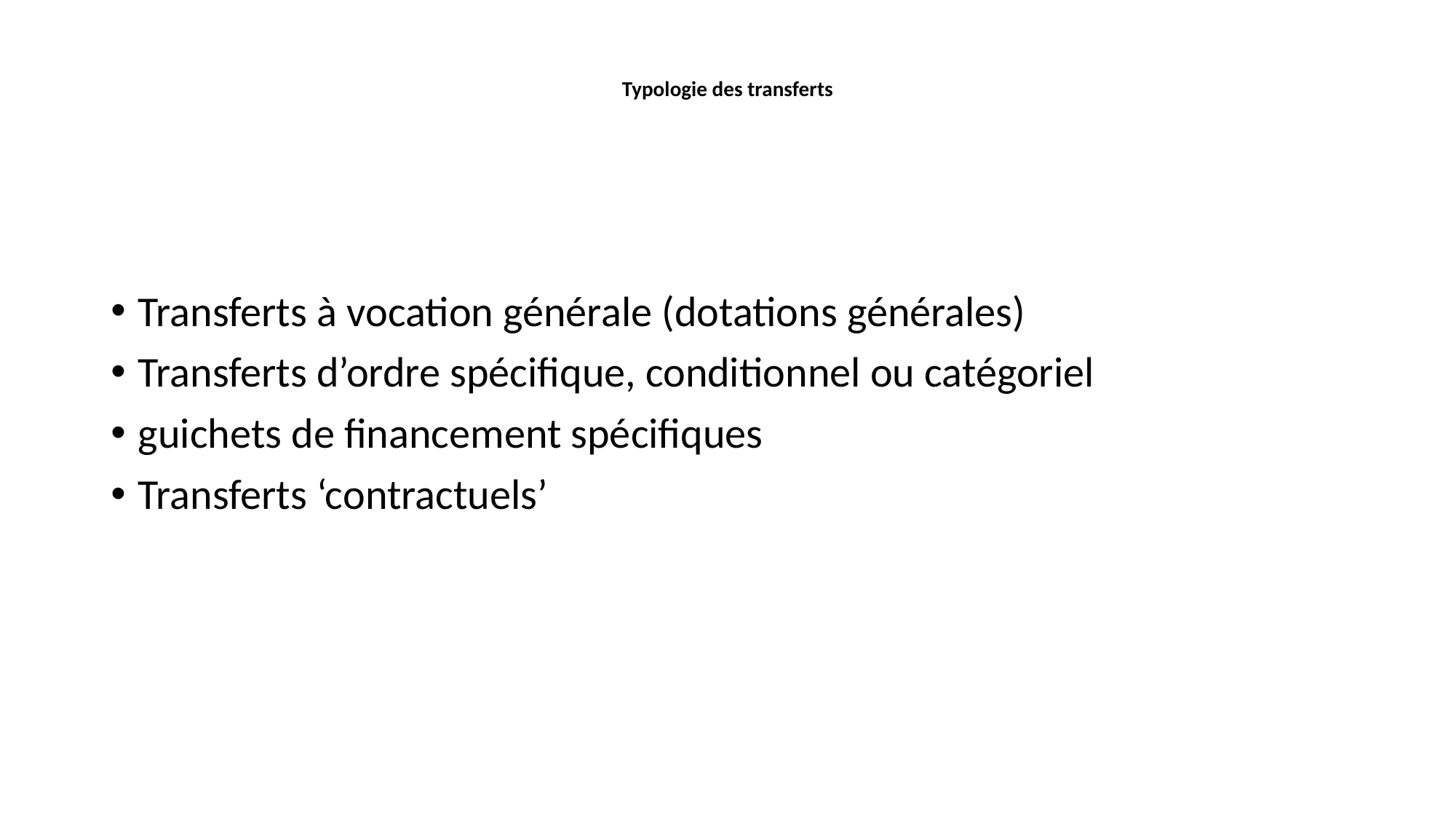

# Typologie des transferts

Transferts à vocation générale (dotations générales)
Transferts d’ordre spécifique, conditionnel ou catégoriel
guichets de financement spécifiques
Transferts ‘contractuels’